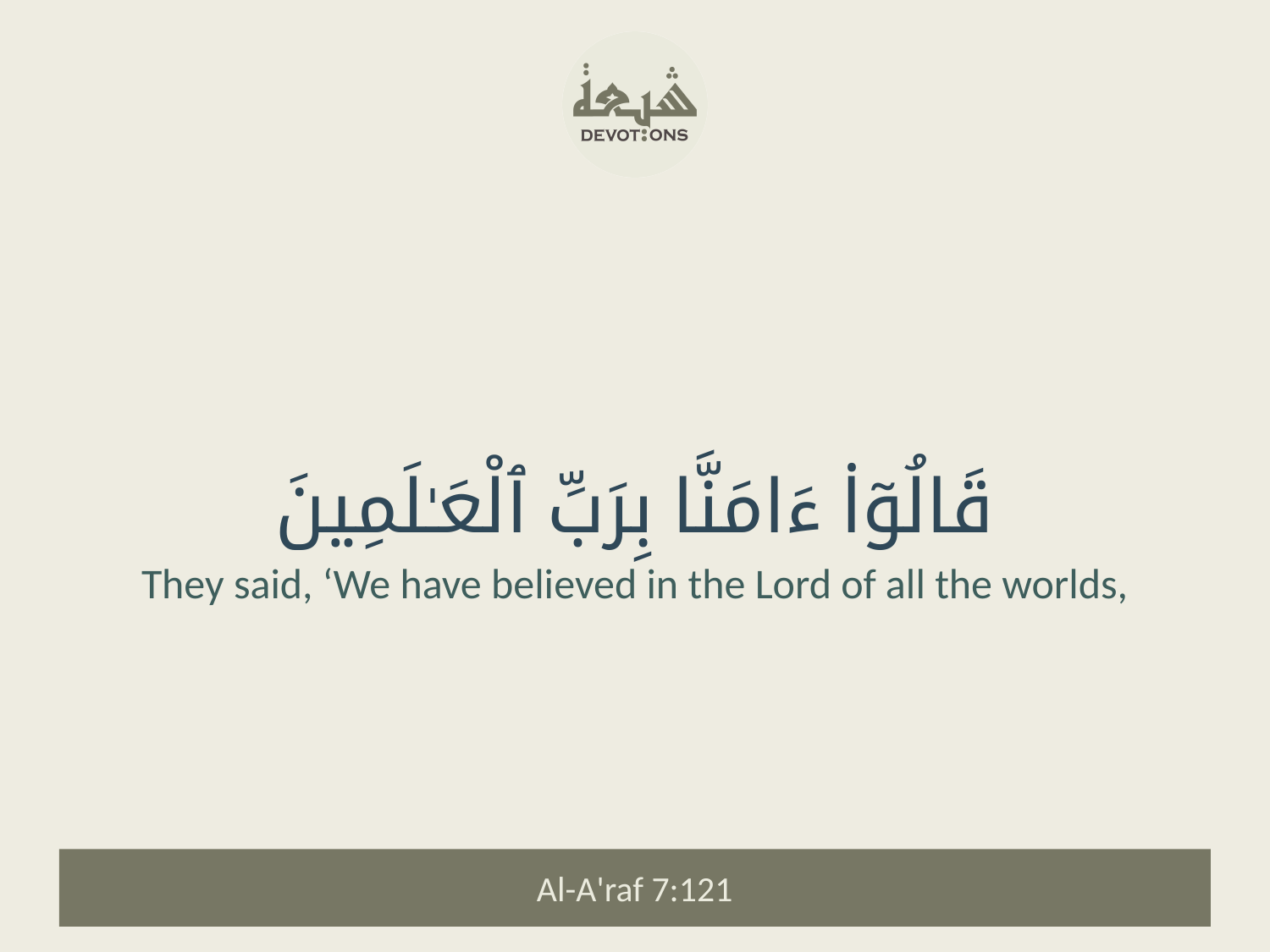

قَالُوٓا۟ ءَامَنَّا بِرَبِّ ٱلْعَـٰلَمِينَ
They said, ‘We have believed in the Lord of all the worlds,
Al-A'raf 7:121